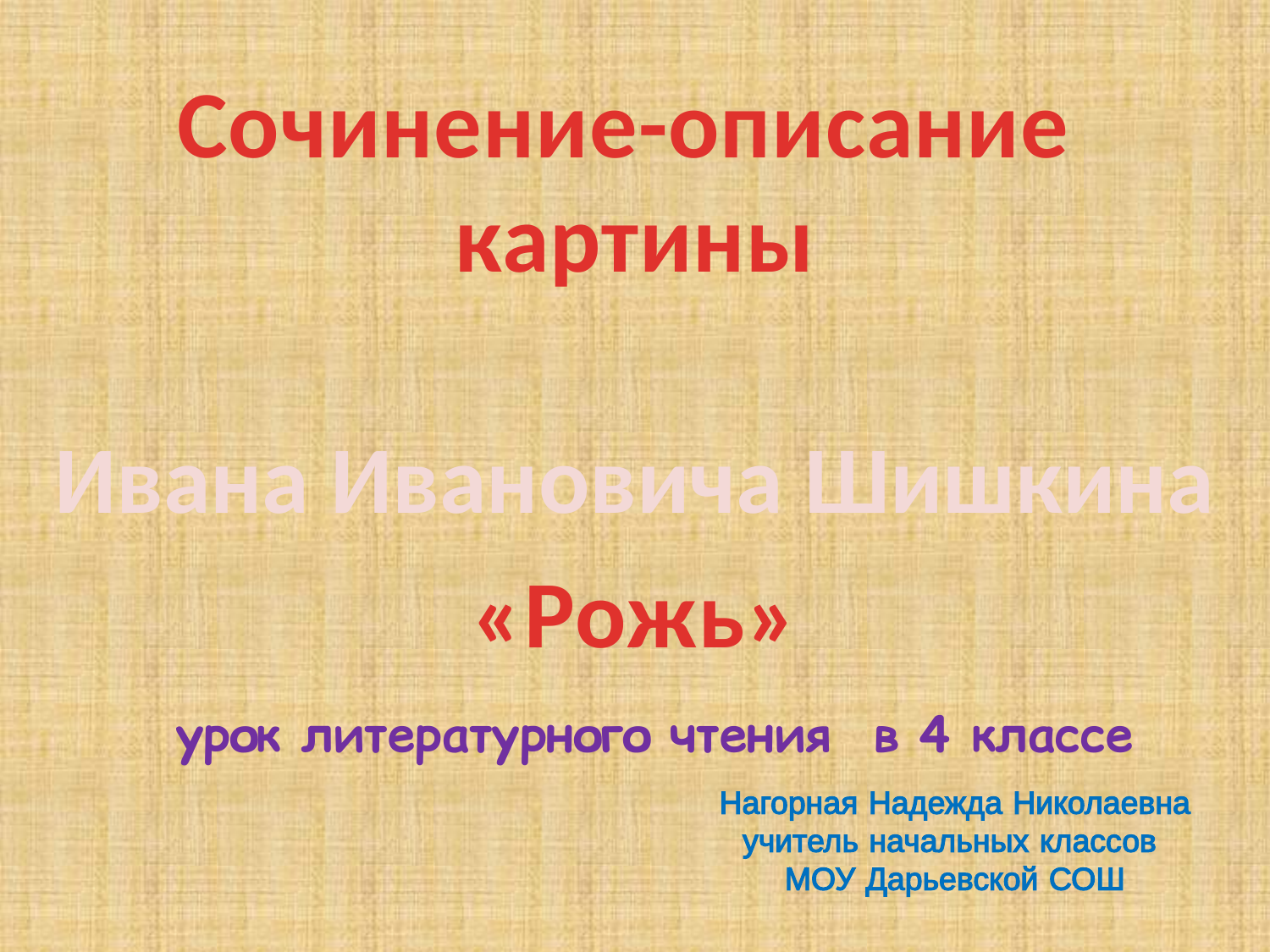

Сочинение-описание
картины

Ивана Ивановича Шишкина
«Рожь»
урок литературного чтения  в 4 классе
Нагорная Надежда Николаевна
учитель начальных классов
МОУ Дарьевской СОШ